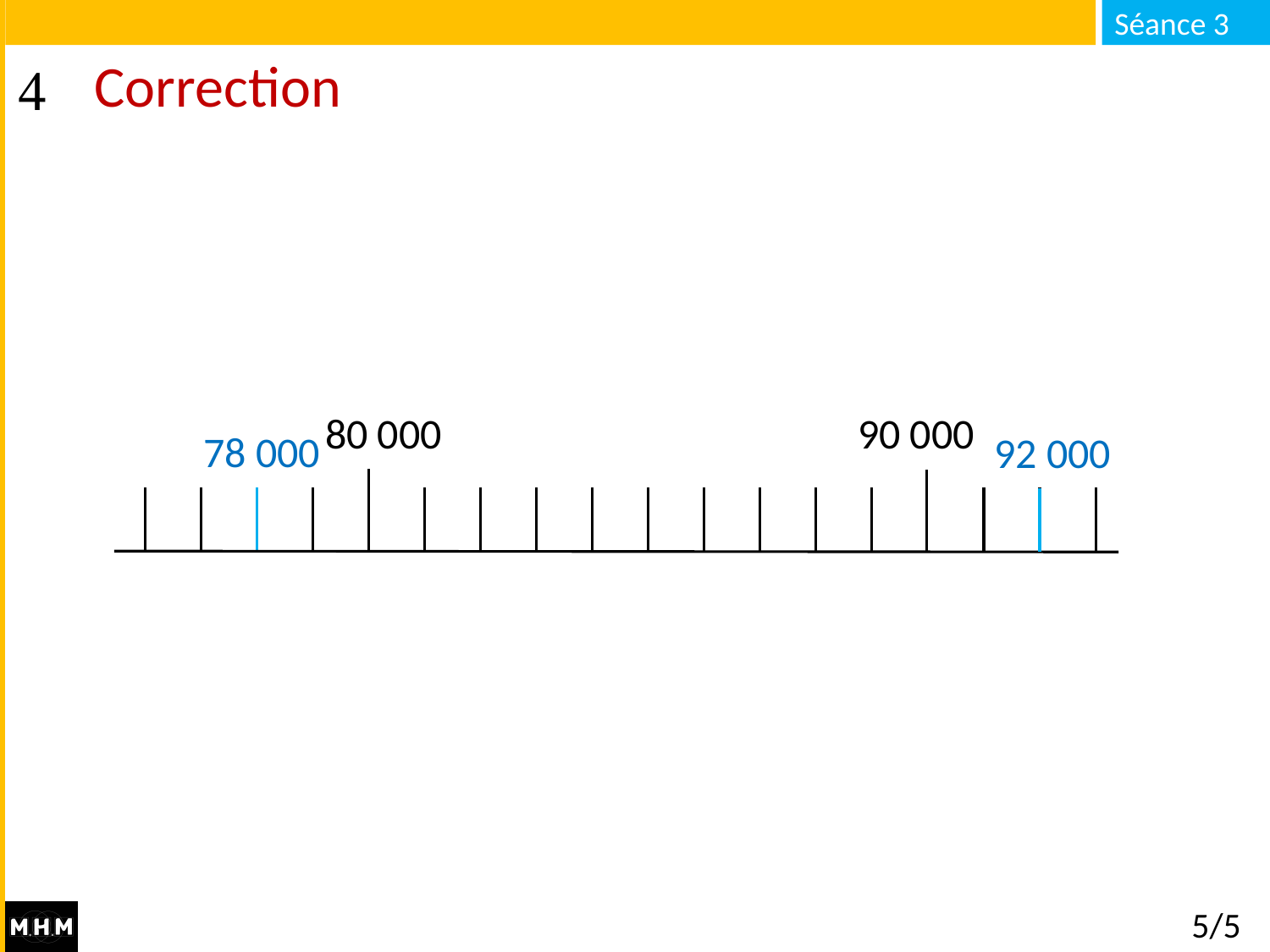

# Correction
80 000
90 000
78 000
92 000
5/5